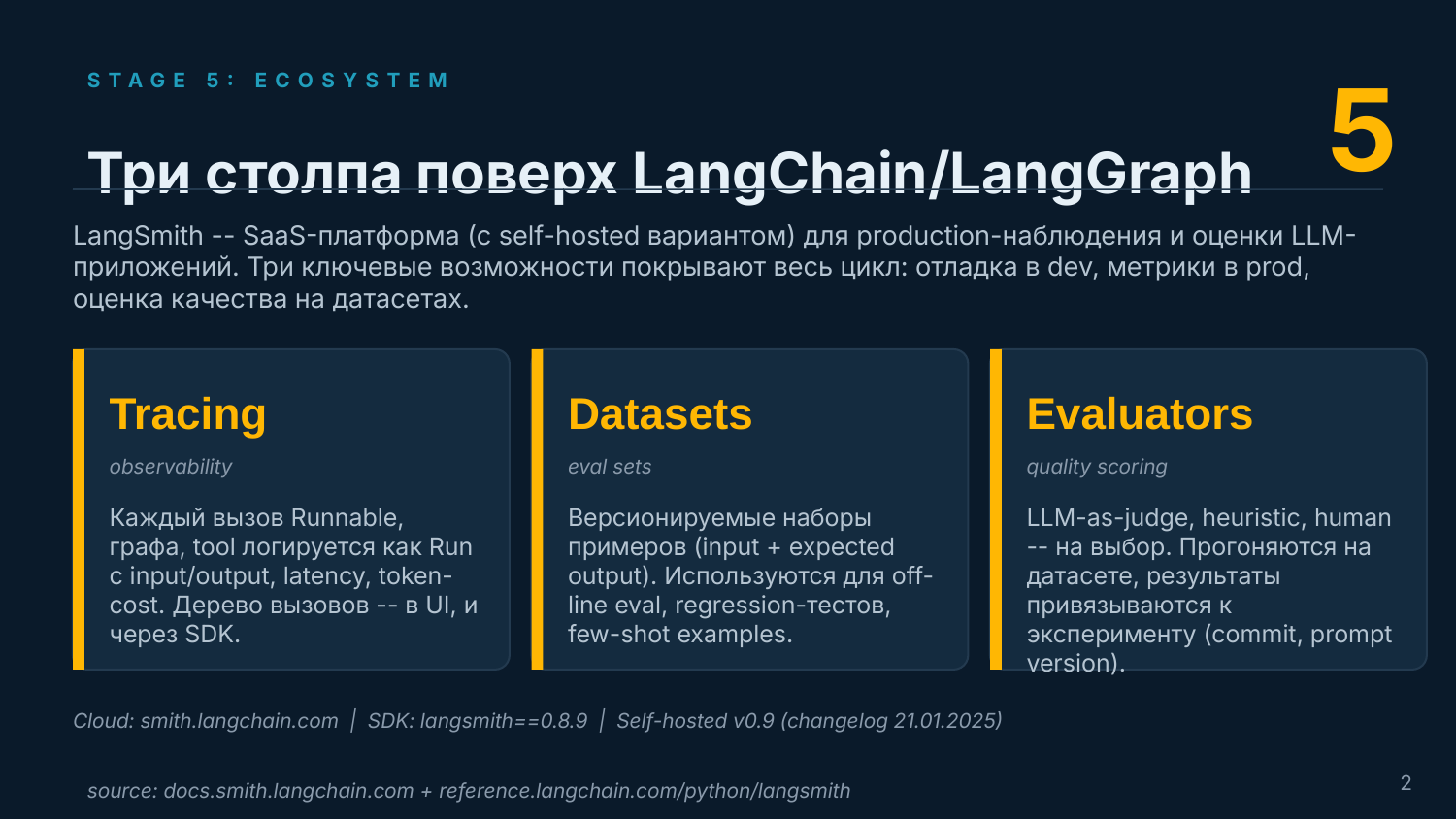

5
STAGE 5: ECOSYSTEM
Три столпа поверх LangChain/LangGraph

LangSmith -- SaaS-платформа (с self-hosted вариантом) для production-наблюдения и оценки LLM-приложений. Три ключевые возможности покрывают весь цикл: отладка в dev, метрики в prod, оценка качества на датасетах.

Tracing
Datasets
Evaluators
observability
eval sets
quality scoring
Каждый вызов Runnable, графа, tool логируется как Run с input/output, latency, token-cost. Дерево вызовов -- в UI, и через SDK.
Версионируемые наборы примеров (input + expected output). Используются для off-line eval, regression-тестов, few-shot examples.
LLM-as-judge, heuristic, human -- на выбор. Прогоняются на датасете, результаты привязываются к эксперименту (commit, prompt version).
Cloud: smith.langchain.com  |  SDK: langsmith==0.8.9  |  Self-hosted v0.9 (changelog 21.01.2025)
2
source: docs.smith.langchain.com + reference.langchain.com/python/langsmith